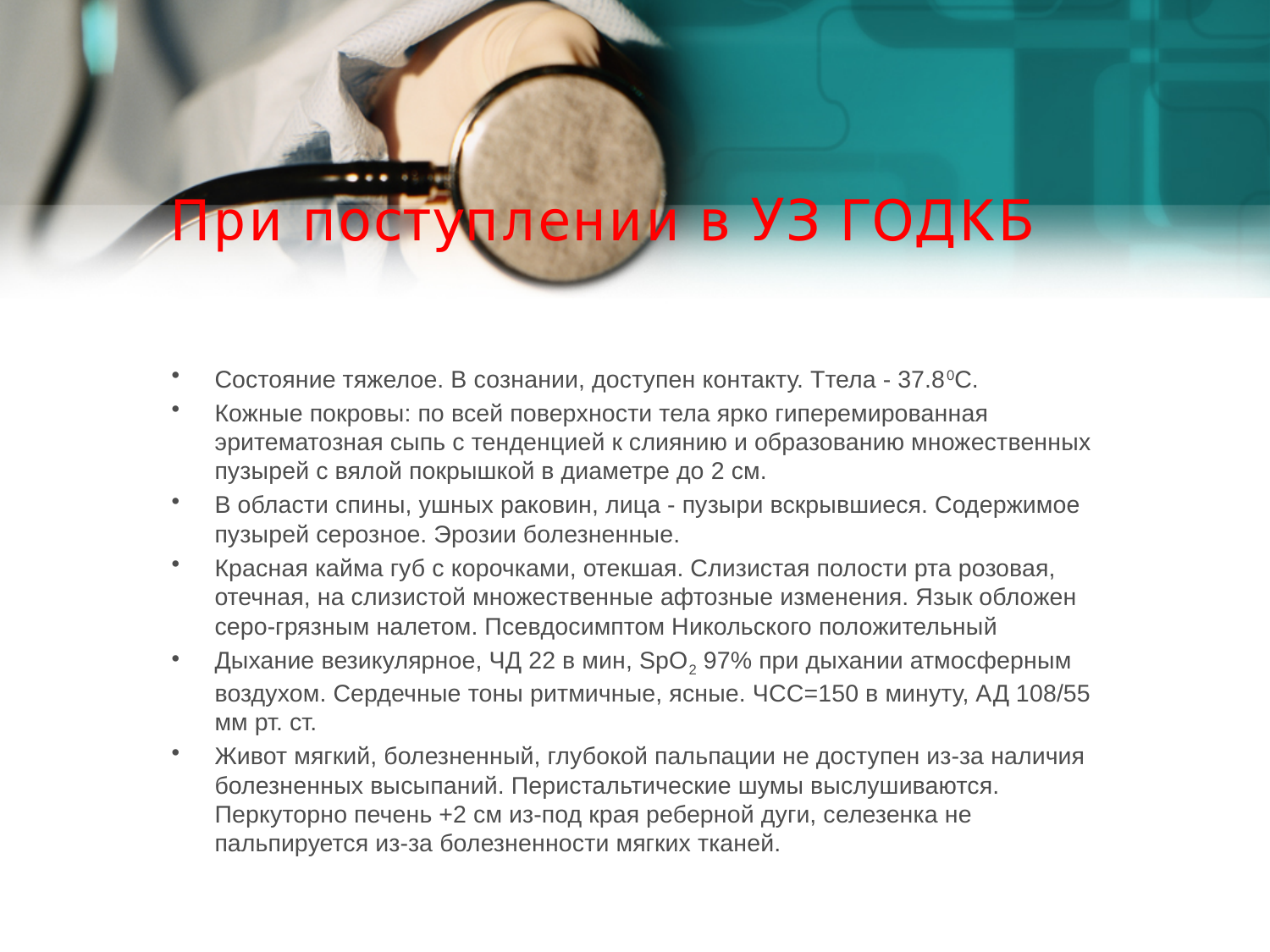

# При поступлении в УЗ ГОДКБ
Состояние тяжелое. В сознании, доступен контакту. Ттела - 37.80С.
Кожные покровы: по всей поверхности тела ярко гиперемированная эритематозная сыпь с тенденцией к слиянию и образованию множественных пузырей с вялой покрышкой в диаметре до 2 см.
В области спины, ушных раковин, лица - пузыри вскрывшиеся. Содержимое пузырей серозное. Эрозии болезненные.
Красная кайма губ с корочками, отекшая. Слизистая полости рта розовая, отечная, на слизистой множественные афтозные изменения. Язык обложен серо-грязным налетом. Псевдосимптом Никольского положительный
Дыхание везикулярное, ЧД 22 в мин, SpO2 97% при дыхании атмосферным воздухом. Сердечные тоны ритмичные, ясные. ЧСС=150 в минуту, АД 108/55 мм рт. ст.
Живот мягкий, болезненный, глубокой пальпации не доступен из-за наличия болезненных высыпаний. Перистальтические шумы выслушиваются. Перкуторно печень +2 см из-под края реберной дуги, селезенка не пальпируется из-за болезненности мягких тканей.